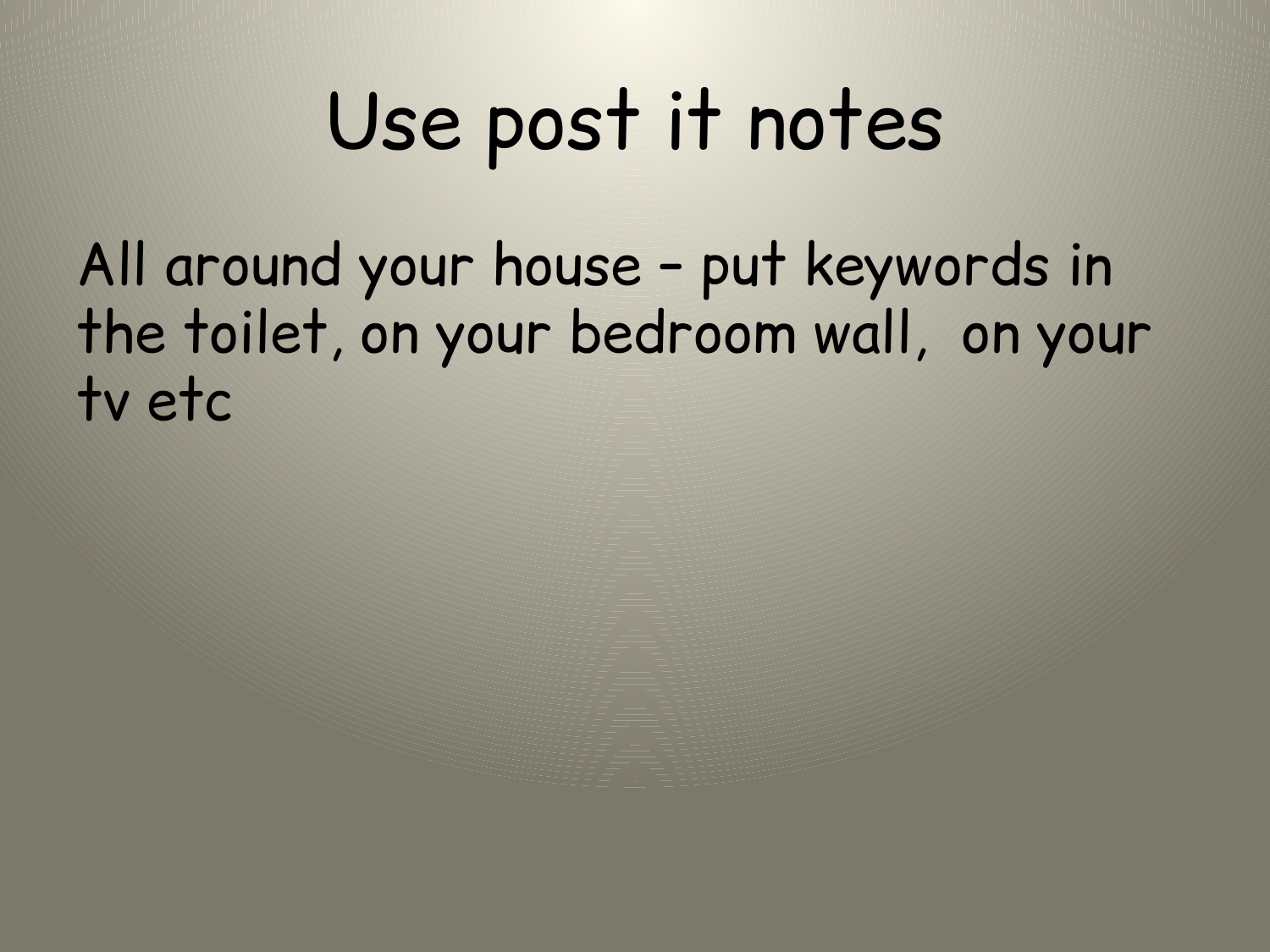

# Use post it notes
All around your house – put keywords in the toilet, on your bedroom wall,  on your tv etc